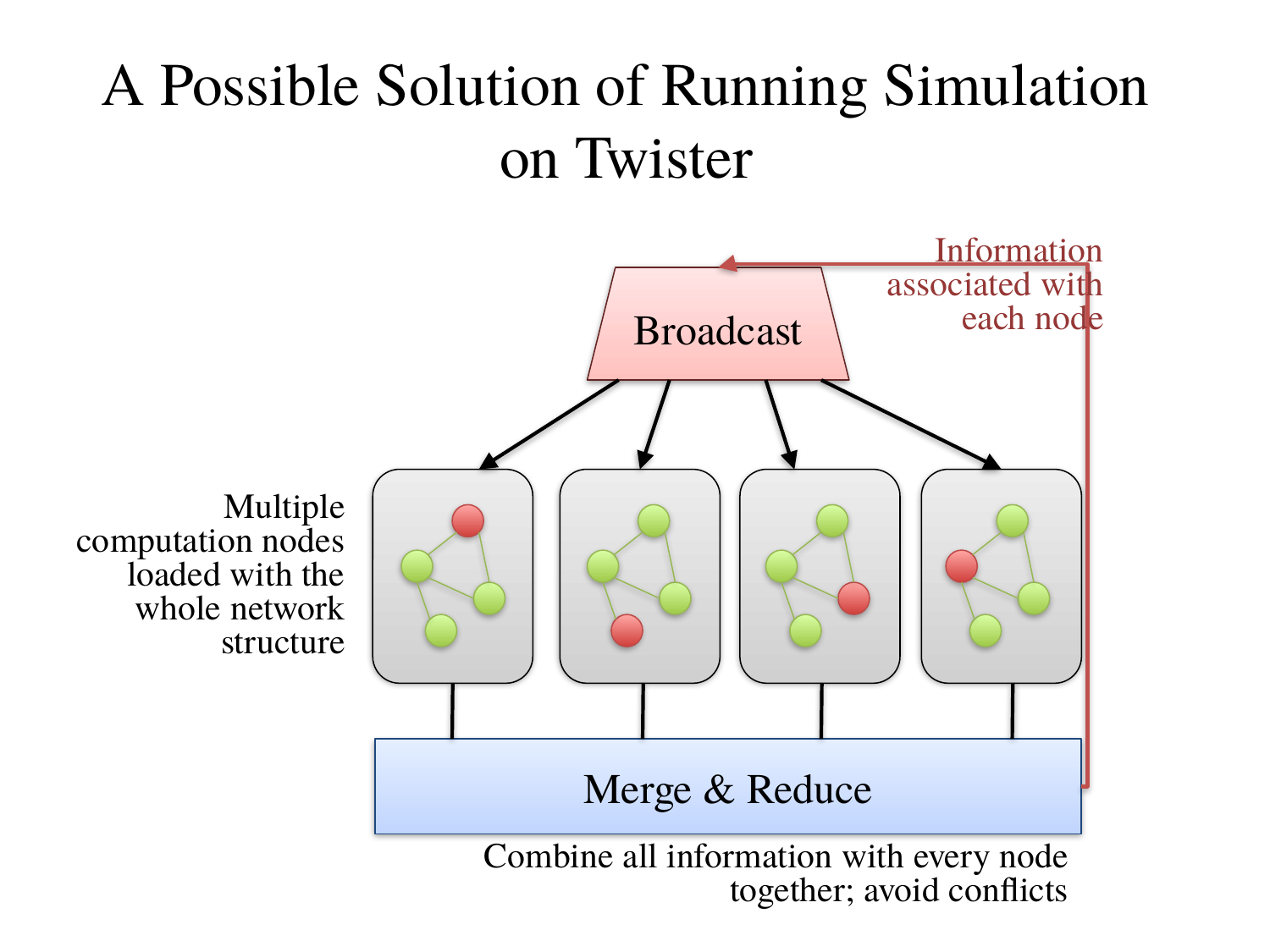

# A Possible Solution of Running Simulation on Twister
Information associated with each node
Broadcast

Multiple computation nodes loaded with the whole network structure

Merge & Reduce
Combine all information with every node together; avoid conflicts